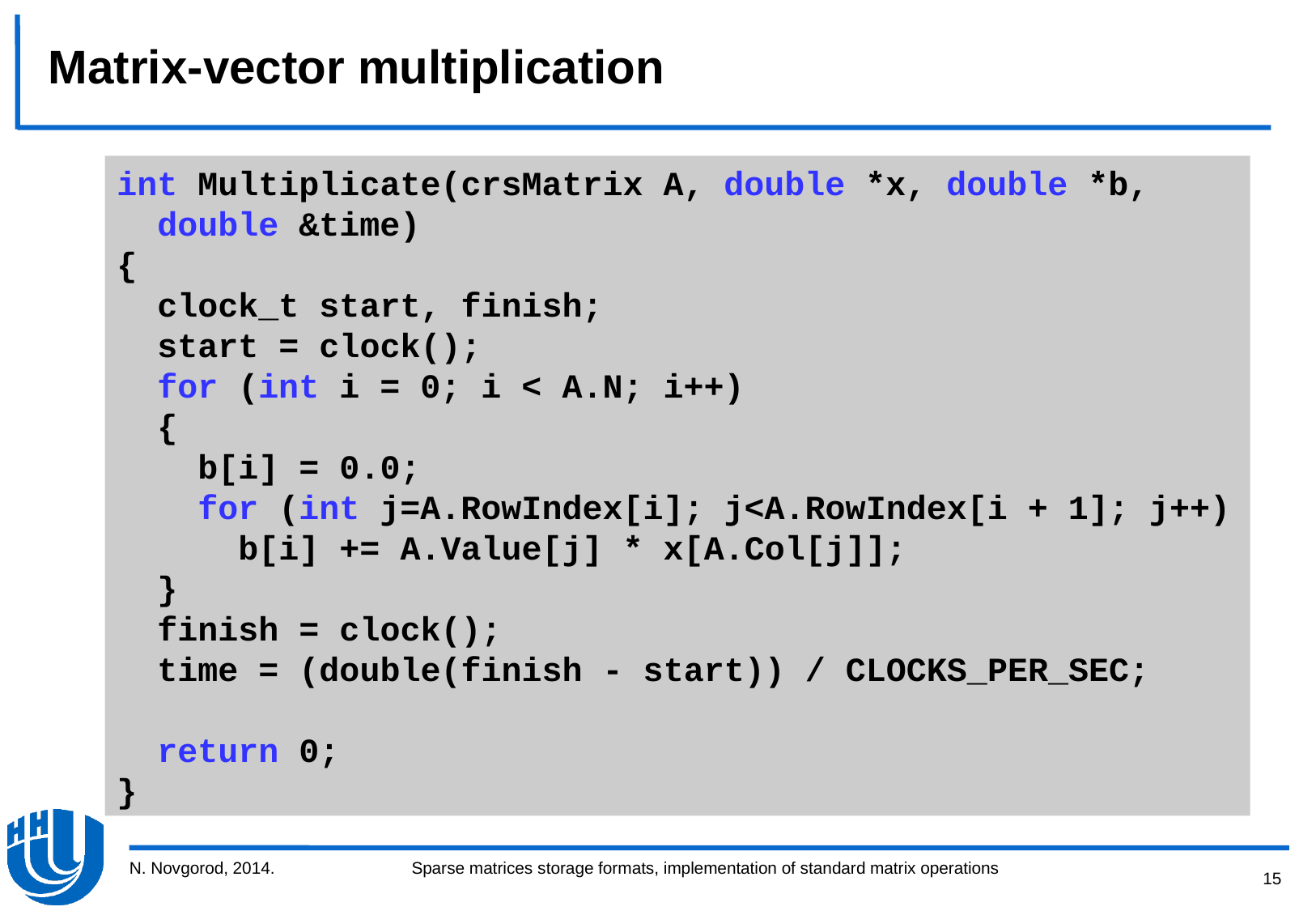

# Matrix-vector multiplication
int Multiplicate(crsMatrix A, double *x, double *b,
  double &time)
{
  clock_t start, finish;
  start = clock();
  for (int i = 0; i < A.N; i++)
  {
    b[i] = 0.0;
    for (int j=A.RowIndex[i]; j<A.RowIndex[i + 1]; j++)
      b[i] += A.Value[j] * x[A.Col[j]];
  }
  finish = clock();
  time = (double(finish - start)) / CLOCKS_PER_SEC;

  return 0;
}
N. Novgorod, 2014.
15
Sparse matrices storage formats, implementation of standard matrix operations